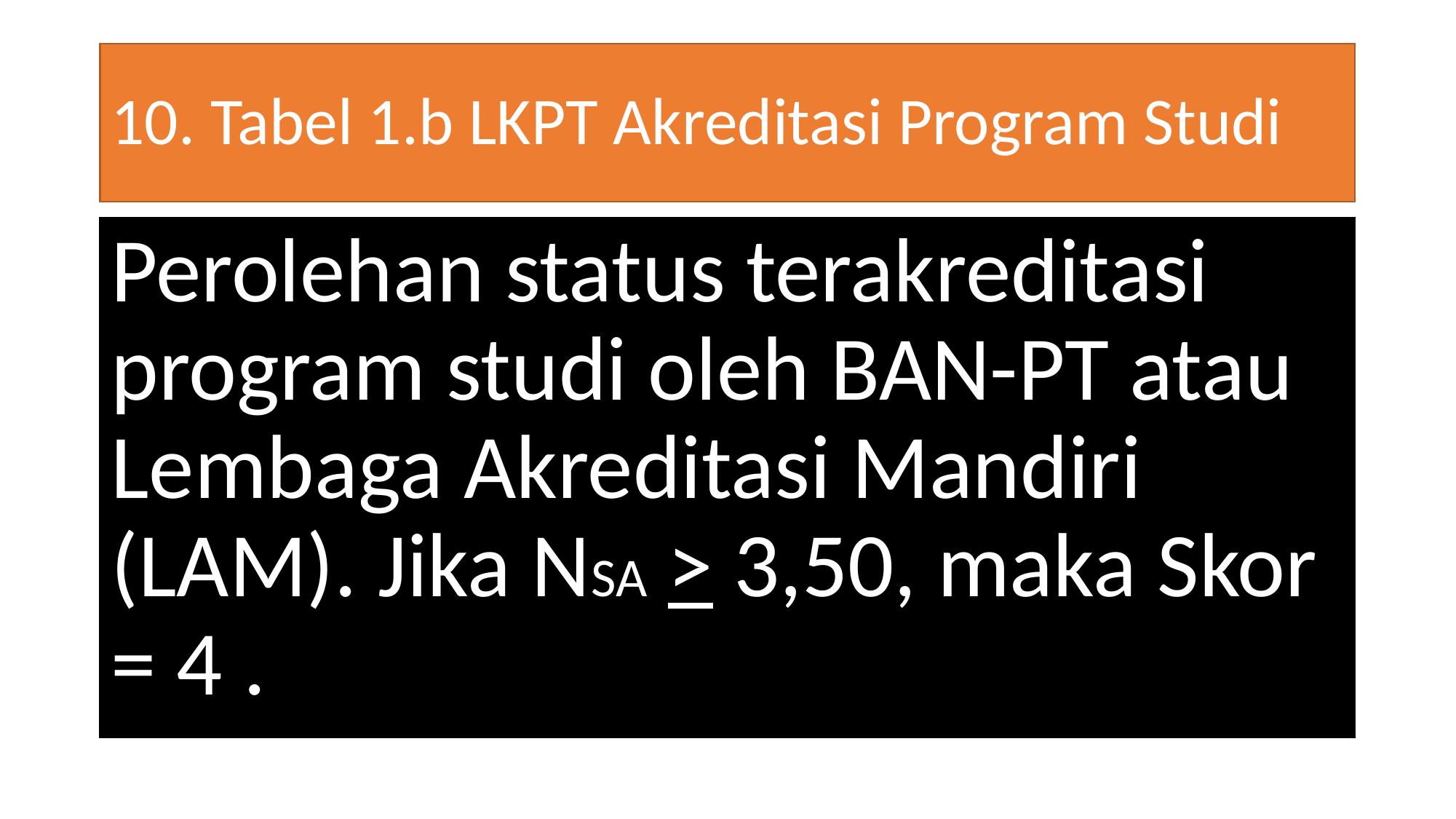

# 10. Tabel 1.b LKPT Akreditasi Program Studi
Perolehan status terakreditasi program studi oleh BAN-PT atau Lembaga Akreditasi Mandiri (LAM). Jika NSA > 3,50, maka Skor = 4 .